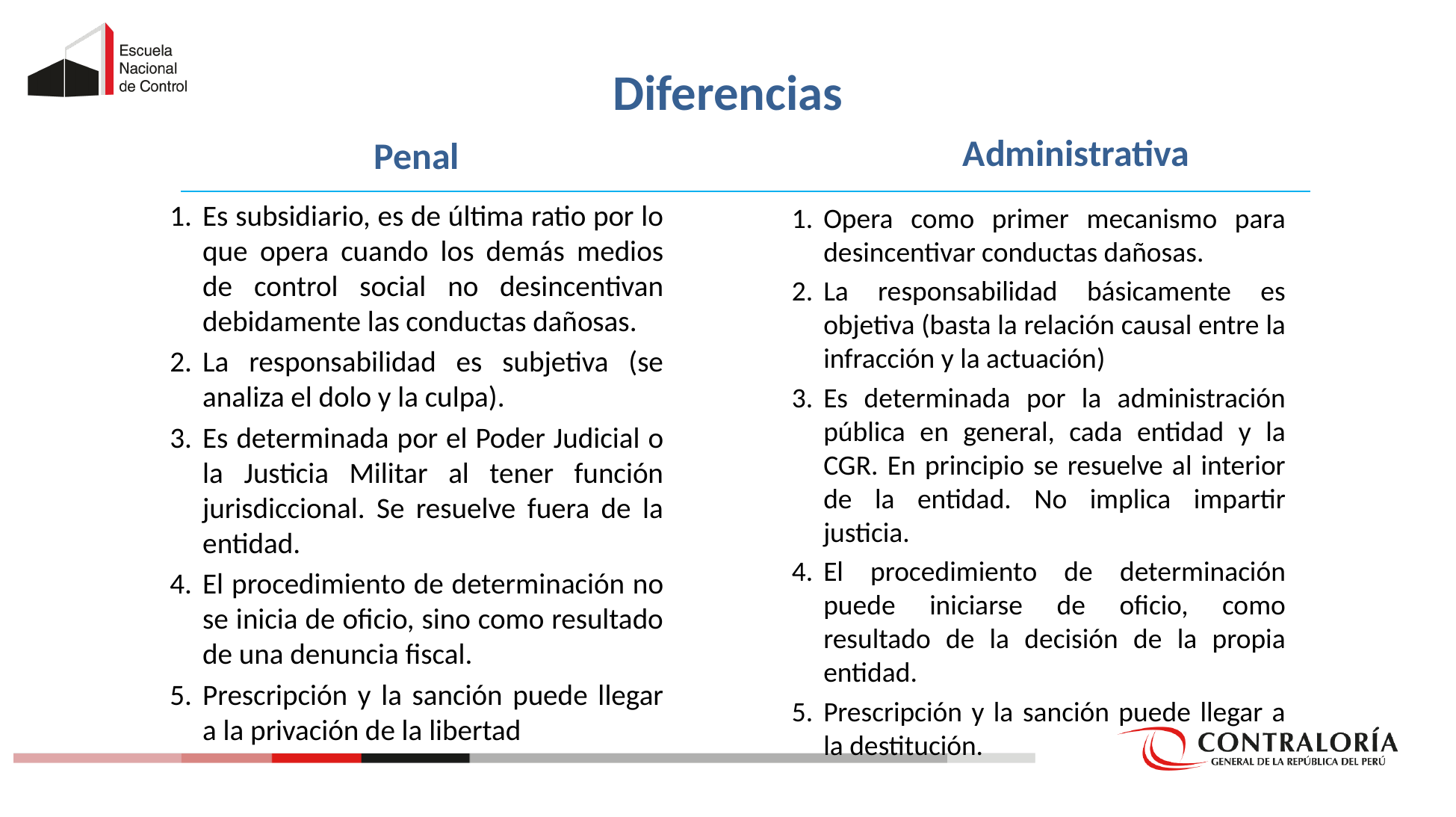

Diferencias
Administrativa
Penal
Es subsidiario, es de última ratio por lo que opera cuando los demás medios de control social no desincentivan debidamente las conductas dañosas.
La responsabilidad es subjetiva (se analiza el dolo y la culpa).
Es determinada por el Poder Judicial o la Justicia Militar al tener función jurisdiccional. Se resuelve fuera de la entidad.
El procedimiento de determinación no se inicia de oficio, sino como resultado de una denuncia fiscal.
Prescripción y la sanción puede llegar a la privación de la libertad
Opera como primer mecanismo para desincentivar conductas dañosas.
La responsabilidad básicamente es objetiva (basta la relación causal entre la infracción y la actuación)
Es determinada por la administración pública en general, cada entidad y la CGR. En principio se resuelve al interior de la entidad. No implica impartir justicia.
El procedimiento de determinación puede iniciarse de oficio, como resultado de la decisión de la propia entidad.
Prescripción y la sanción puede llegar a la destitución.